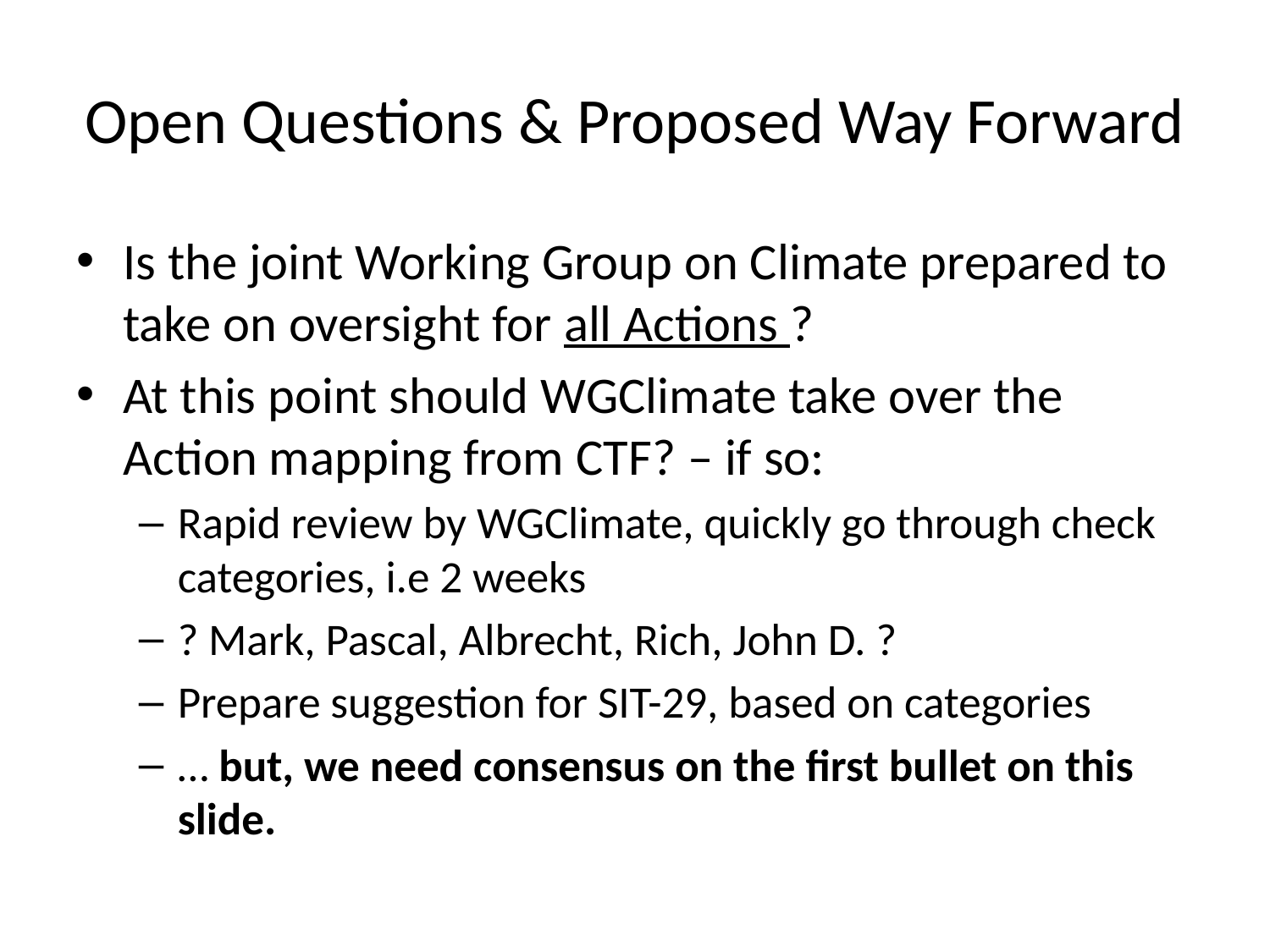

# Open Questions & Proposed Way Forward
Is the joint Working Group on Climate prepared to take on oversight for all Actions ?
At this point should WGClimate take over the Action mapping from CTF? – if so:
Rapid review by WGClimate, quickly go through check categories, i.e 2 weeks
? Mark, Pascal, Albrecht, Rich, John D. ?
Prepare suggestion for SIT-29, based on categories
… but, we need consensus on the first bullet on this slide.